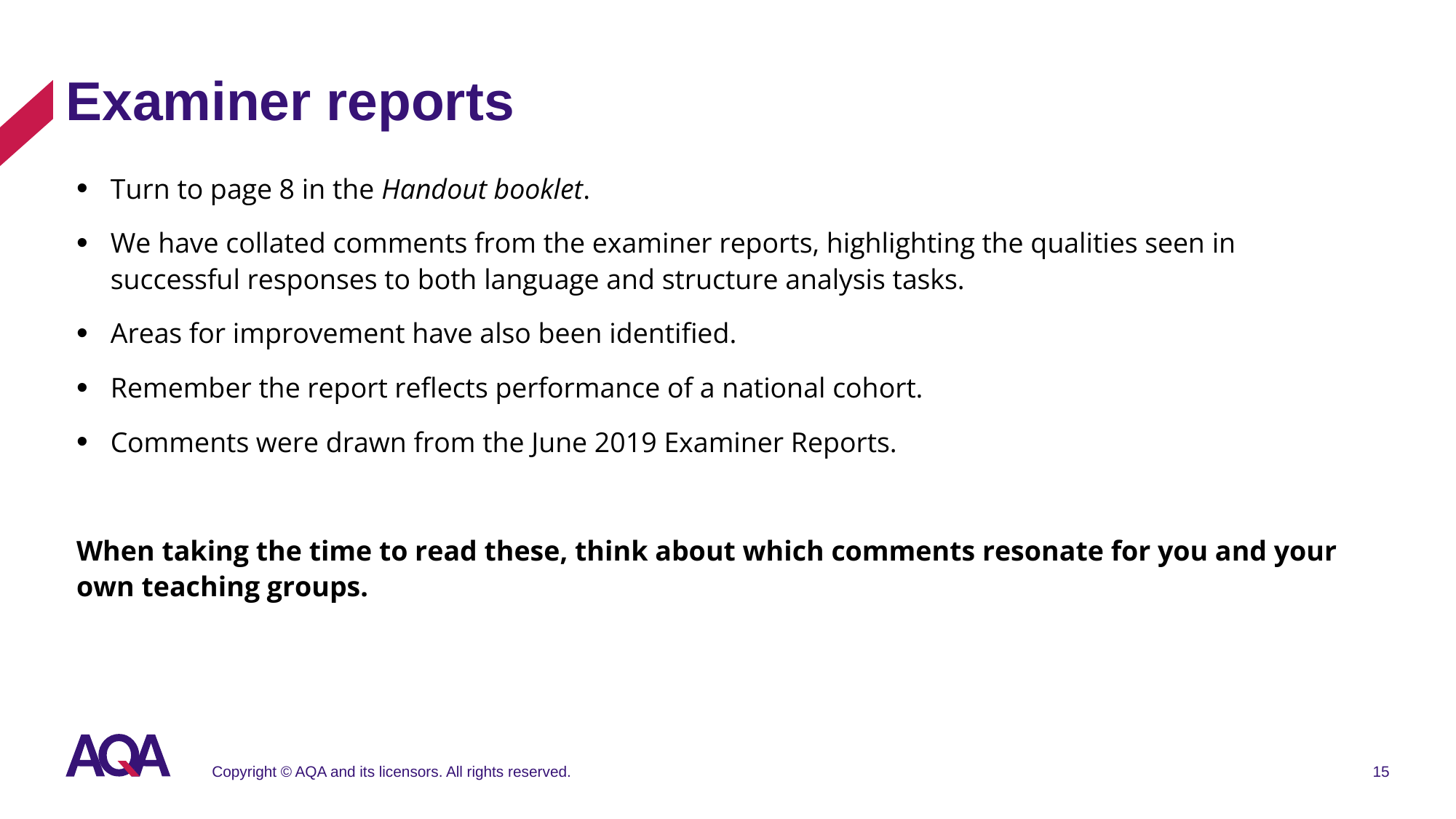

# Examiner reports
Turn to page 8 in the Handout booklet.
We have collated comments from the examiner reports, highlighting the qualities seen in successful responses to both language and structure analysis tasks.
Areas for improvement have also been identified.
Remember the report reflects performance of a national cohort.
Comments were drawn from the June 2019 Examiner Reports.

When taking the time to read these, think about which comments resonate for you and your own teaching groups.
Copyright © AQA and its licensors. All rights reserved.
15